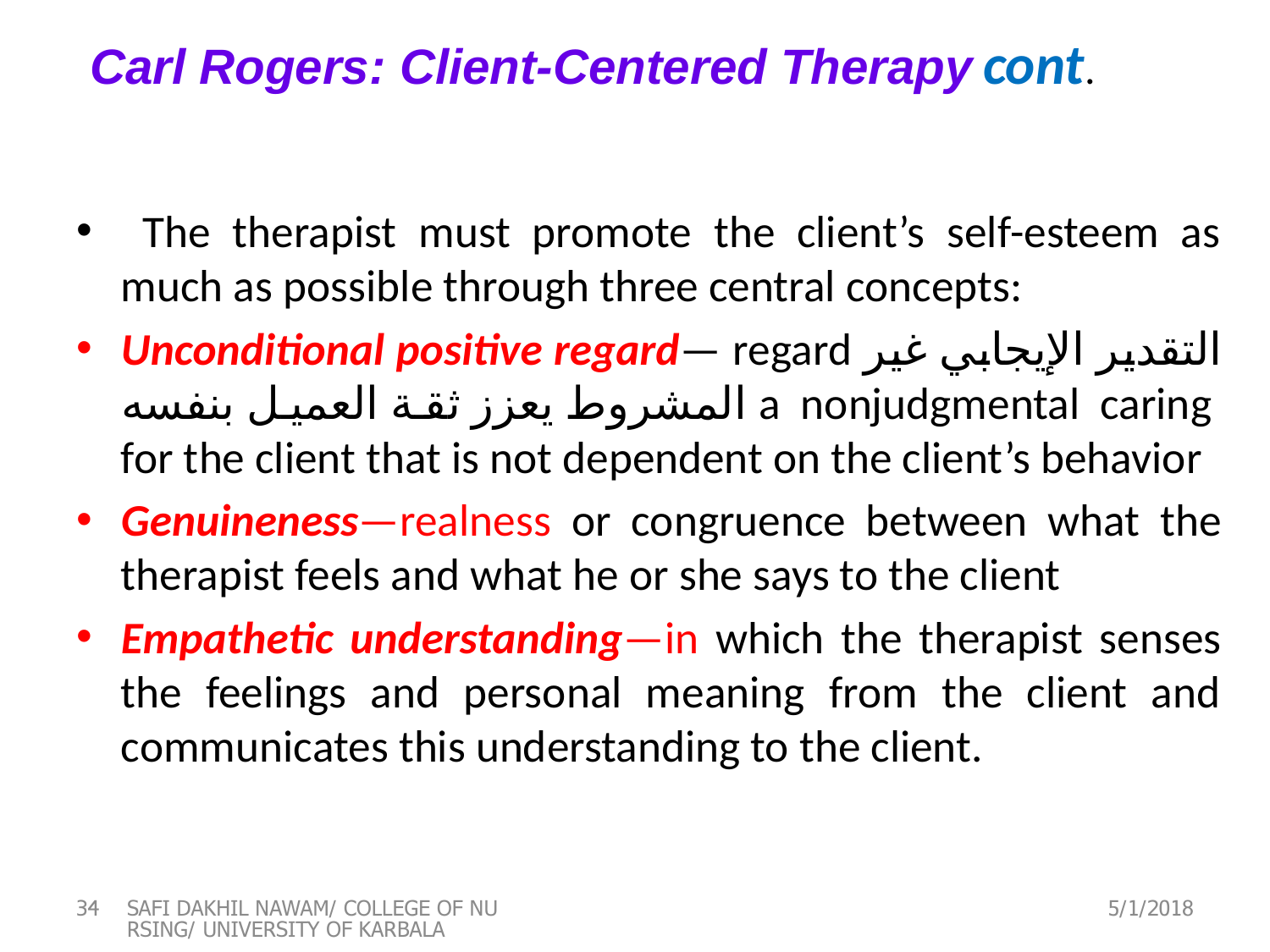

# Carl Rogers: Client-Centered Therapy cont.
 The therapist must promote the client’s self-esteem as much as possible through three central concepts:
Unconditional positive regard— regard التقدير الإيجابي غير المشروط يعزز ثقة العميل بنفسه a nonjudgmental caring for the client that is not dependent on the client’s behavior
Genuineness—realness or congruence between what the therapist feels and what he or she says to the client
Empathetic understanding—in which the therapist senses the feelings and personal meaning from the client and communicates this understanding to the client.

34
SAFI DAKHIL NAWAM/ COLLEGE OF NURSING/ UNIVERSITY OF KARBALA
5/1/2018